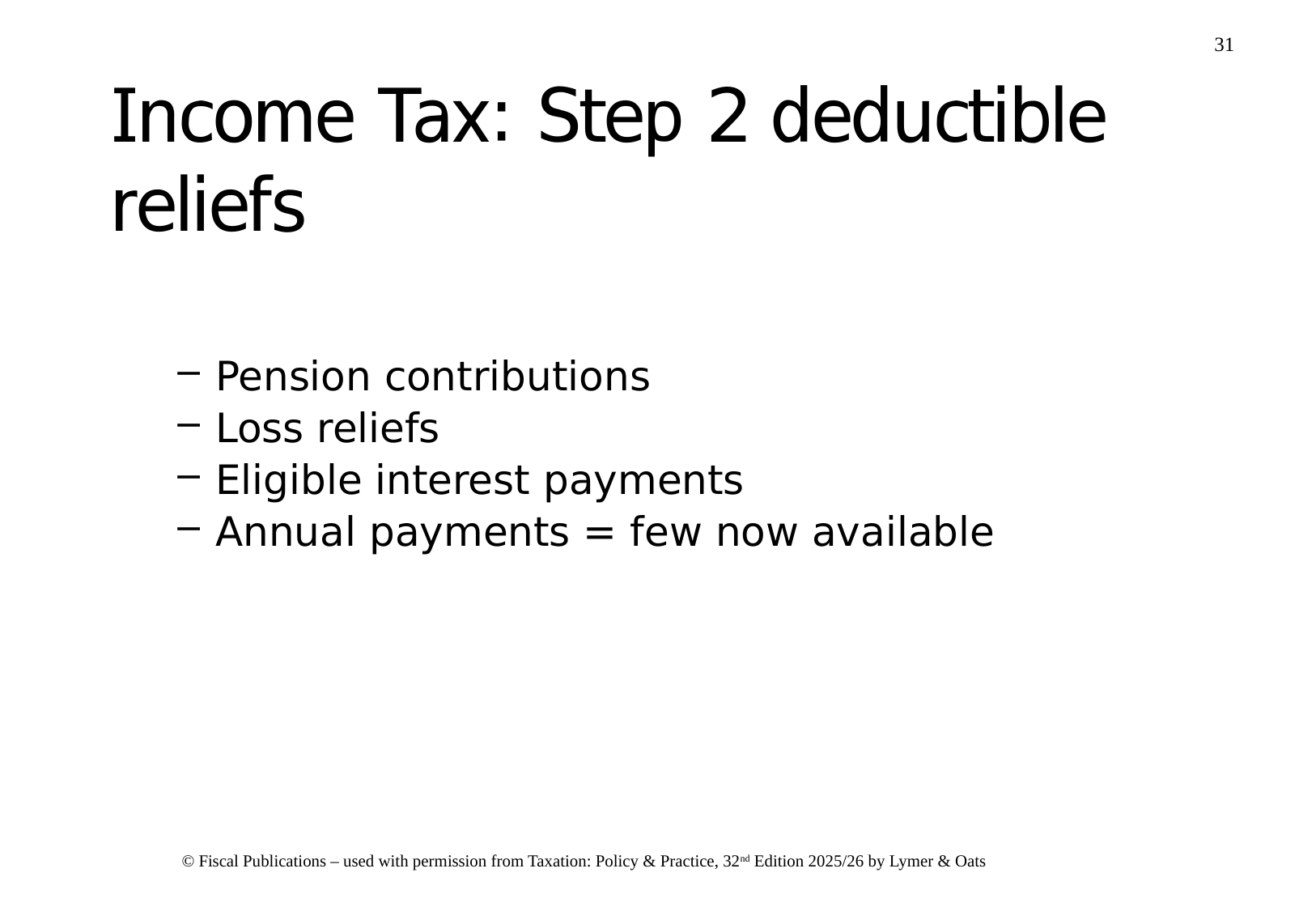

# Income Tax: Step 2 deductible reliefs

Pension contributions
Loss reliefs
Eligible interest payments
Annual payments = few now available